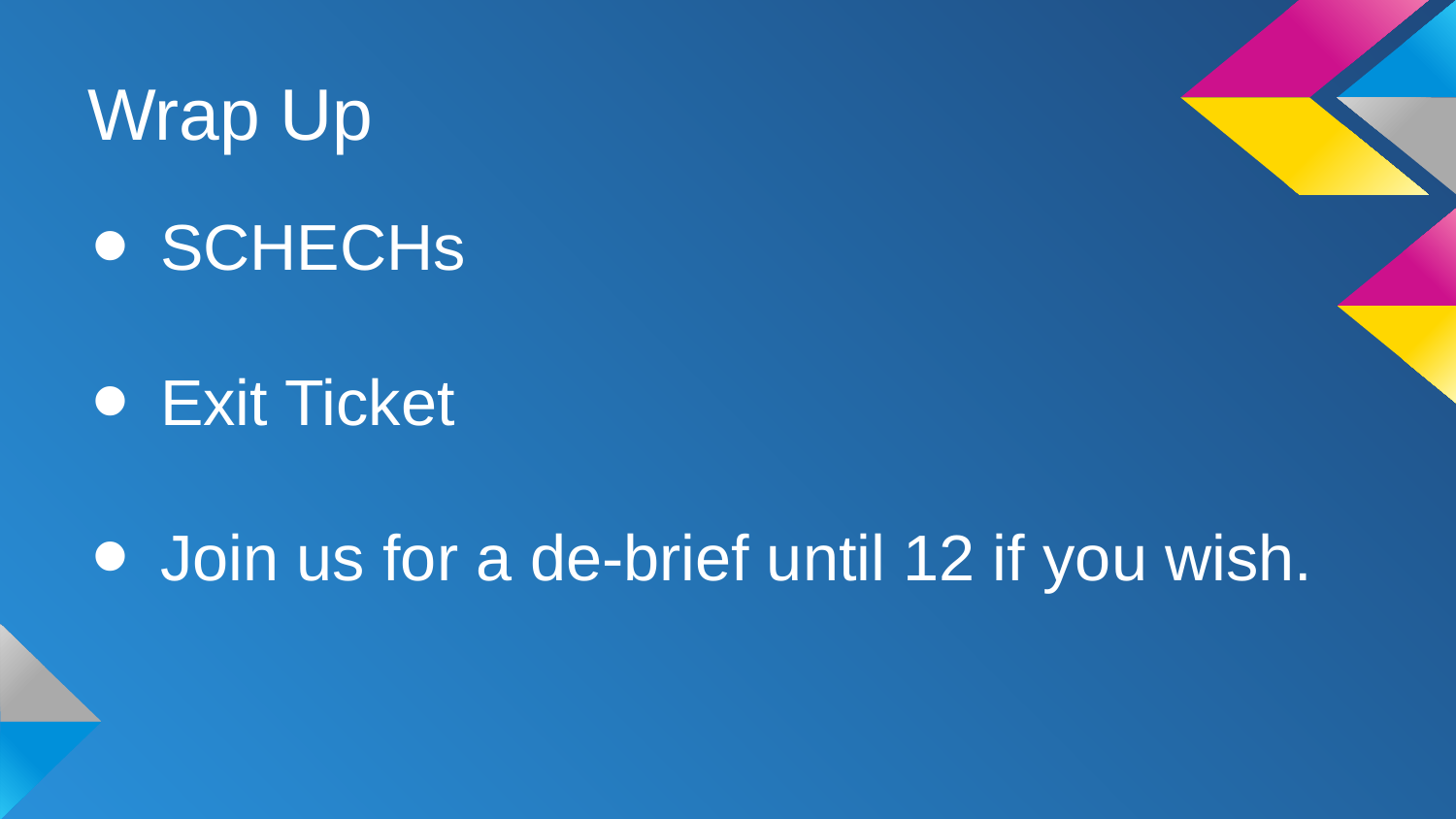

# Wrap Up
SCHECHs

Exit Ticket

Join us for a de-brief until 12 if you wish.